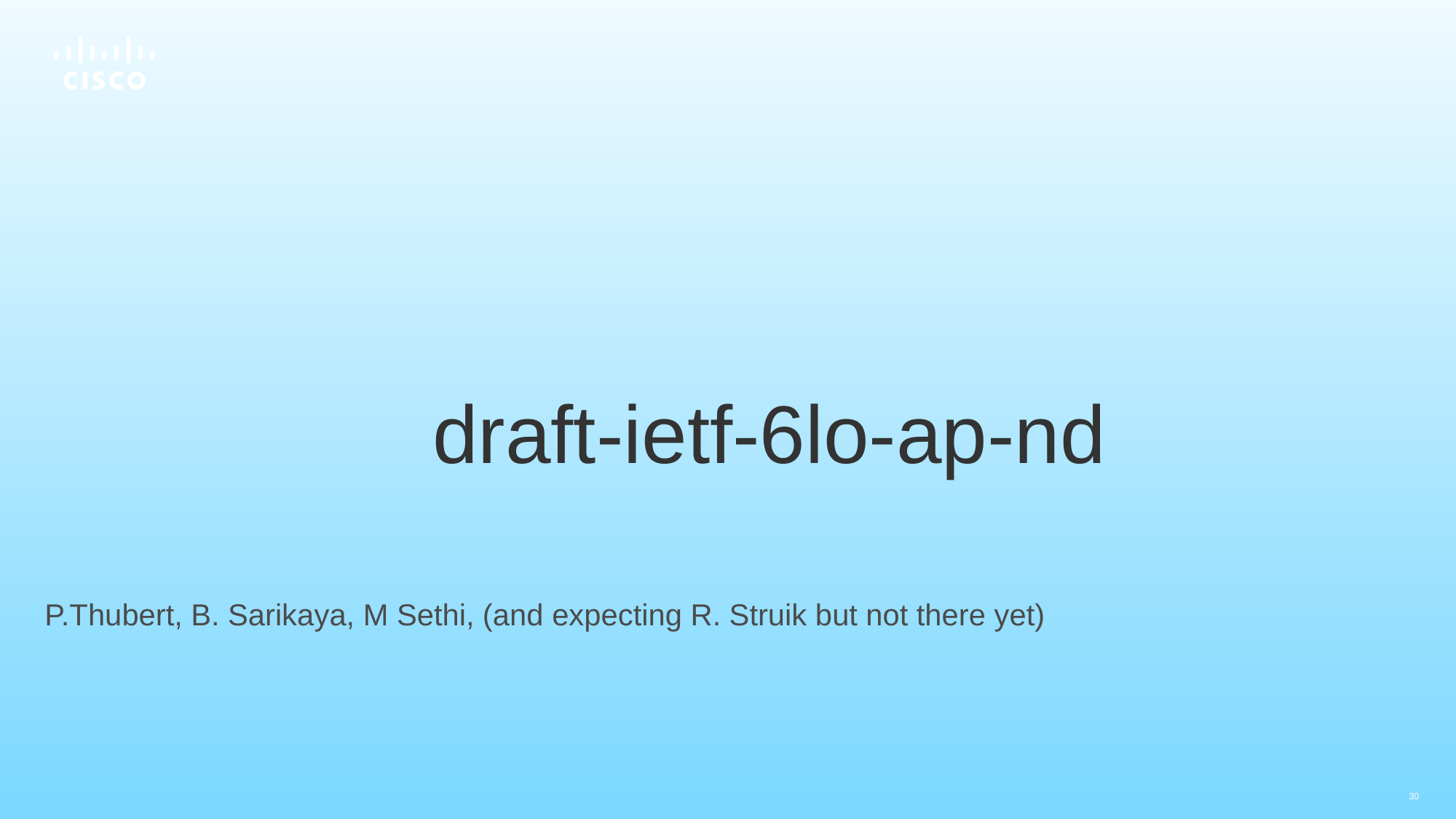

# draft-ietf-6lo-ap-nd

P.Thubert, B. Sarikaya, M Sethi, (and expecting R. Struik but not there yet)